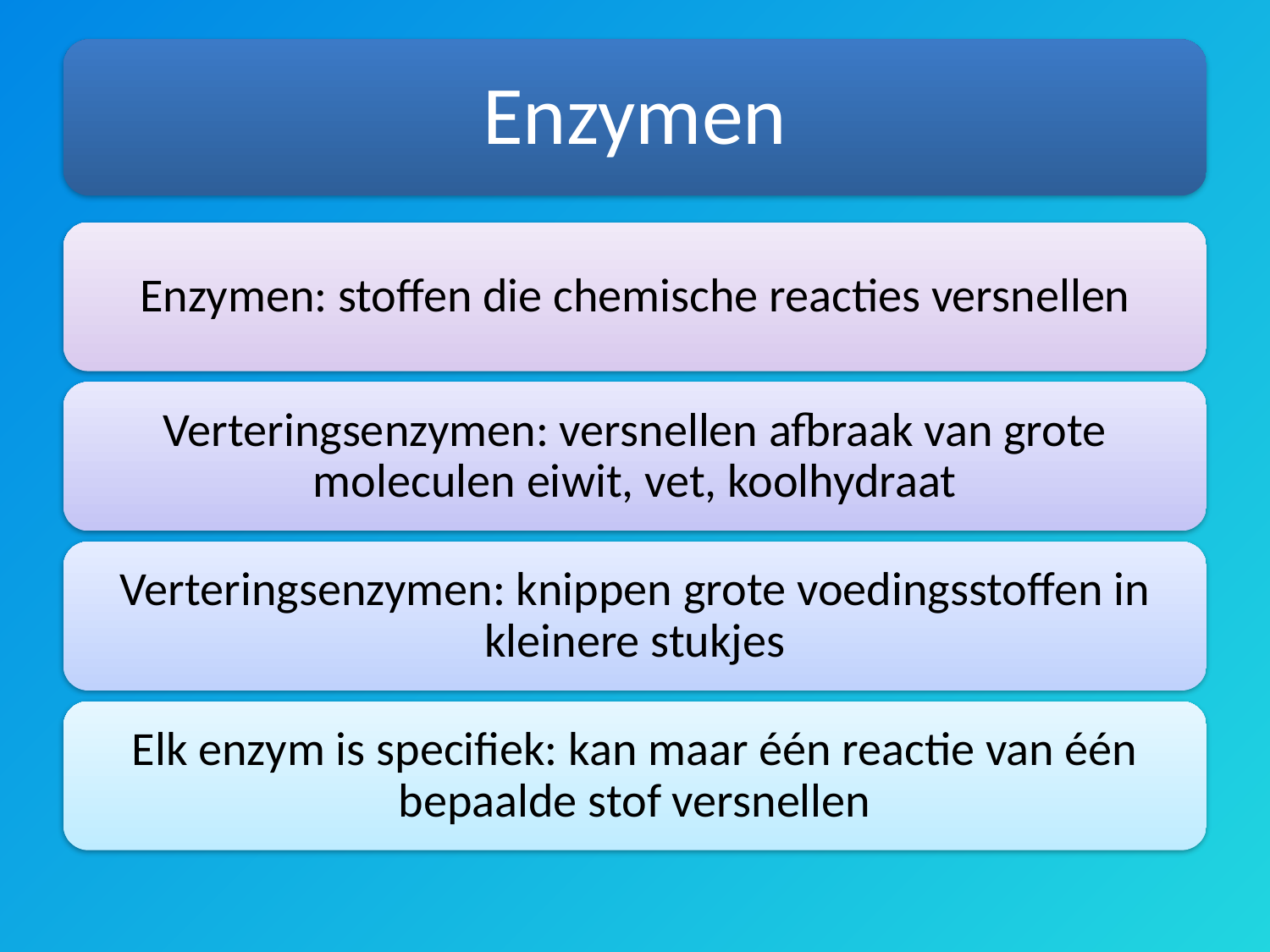

Enzymen
Enzymen: stoffen die chemische reacties versnellen
Verteringsenzymen: versnellen afbraak van grote moleculen eiwit, vet, koolhydraat
Verteringsenzymen: knippen grote voedingsstoffen in kleinere stukjes
Elk enzym is specifiek: kan maar één reactie van één bepaalde stof versnellen